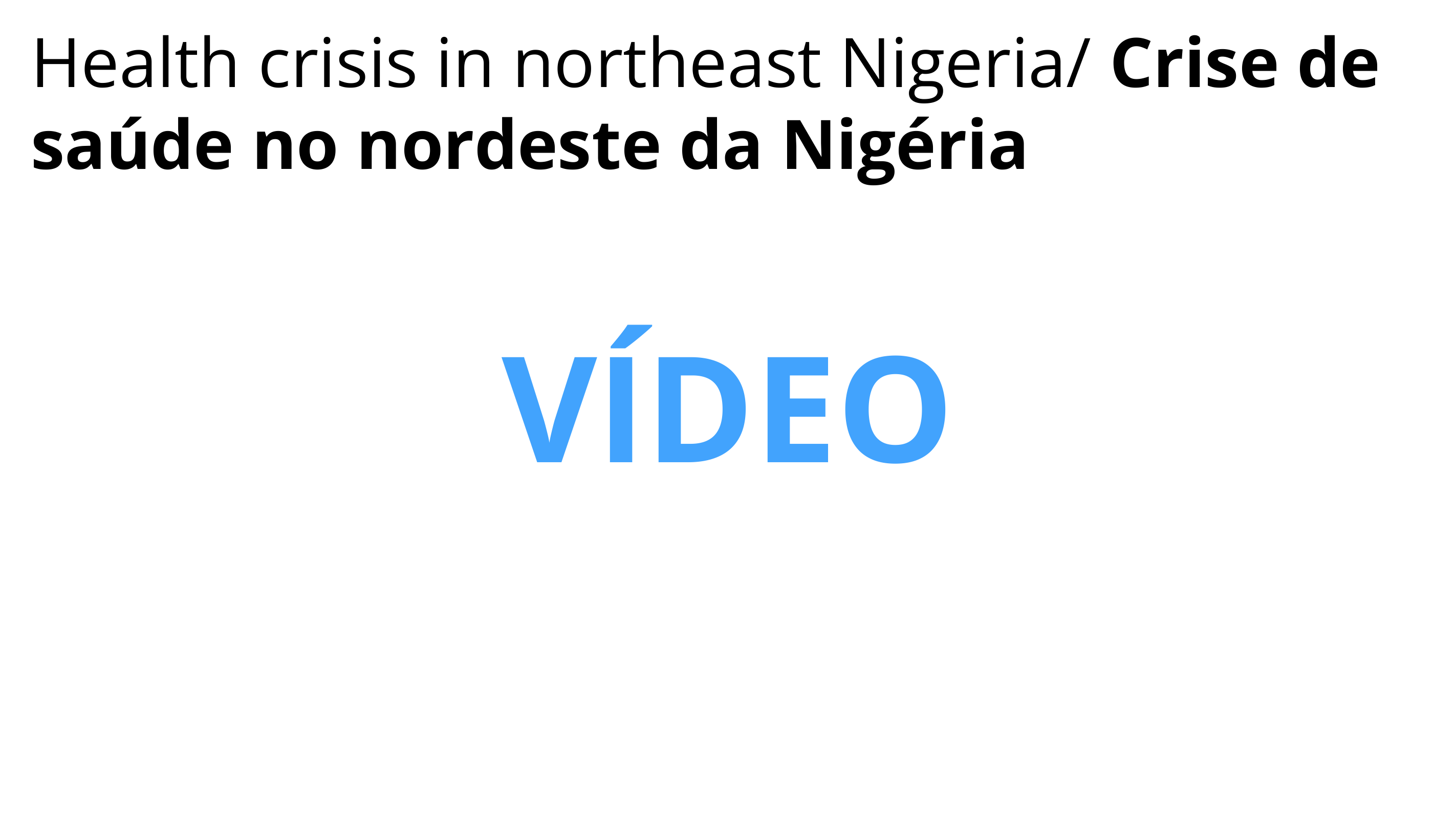

# Health crisis in northeast Nigeria/ Crise de saúde no nordeste da Nigéria
VÍDEO